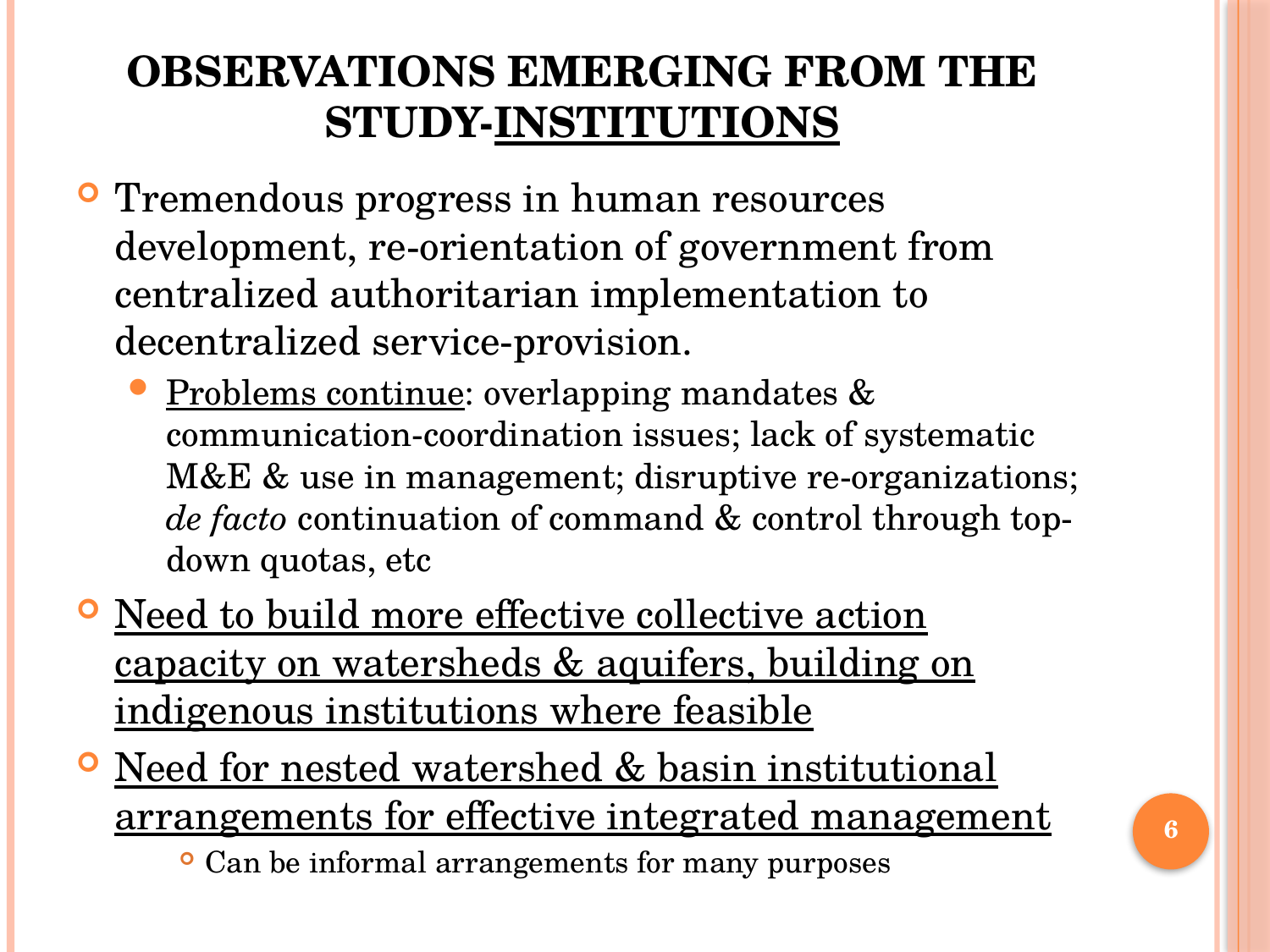

# observations emerging from the study-Institutions
Tremendous progress in human resources development, re-orientation of government from centralized authoritarian implementation to decentralized service-provision.
Problems continue: overlapping mandates & communication-coordination issues; lack of systematic M&E & use in management; disruptive re-organizations; de facto continuation of command & control through top-down quotas, etc
Need to build more effective collective action capacity on watersheds & aquifers, building on indigenous institutions where feasible
Need for nested watershed & basin institutional arrangements for effective integrated management
Can be informal arrangements for many purposes
6